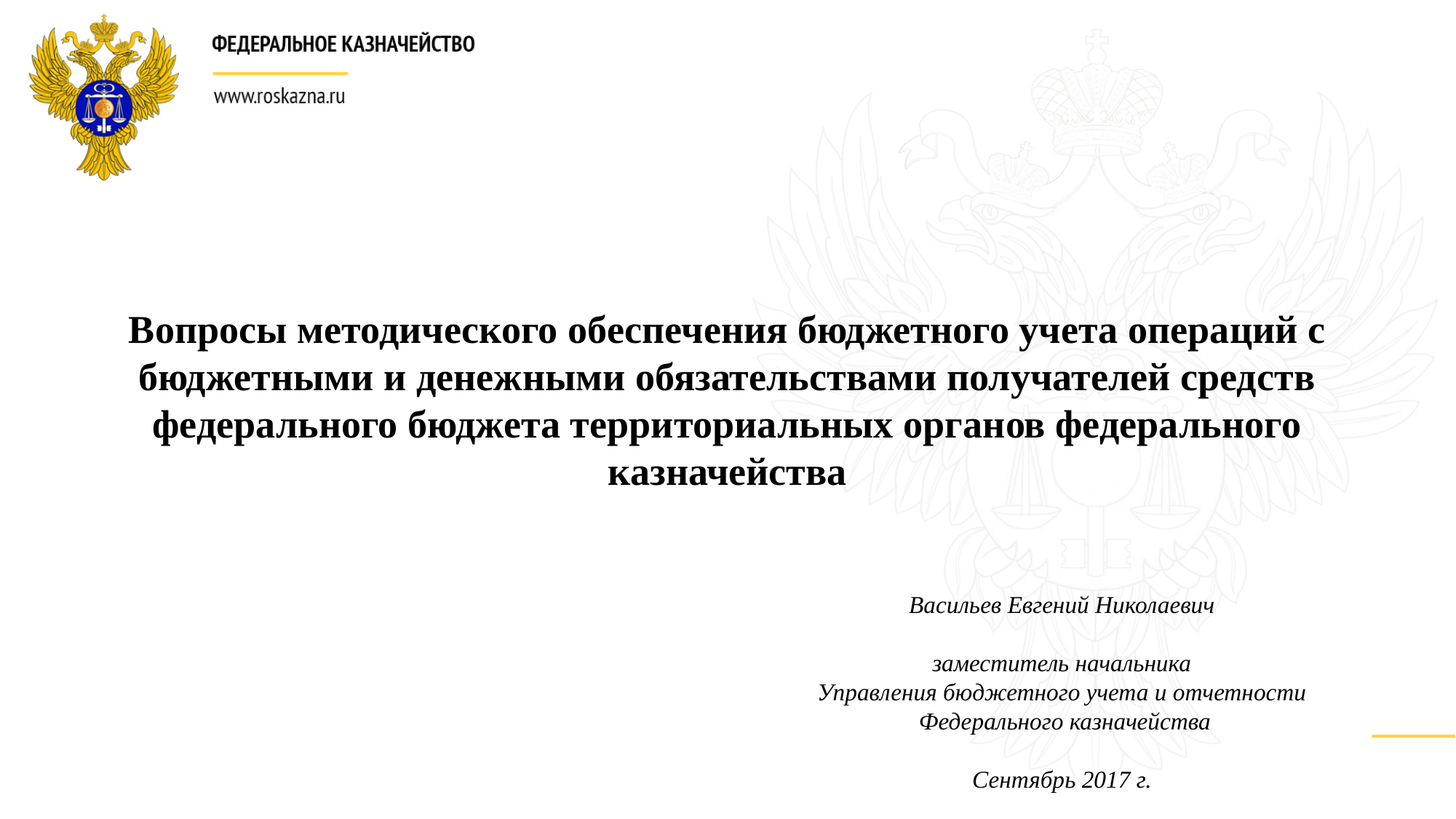

Вопросы методического обеспечения бюджетного учета операций с бюджетными и денежными обязательствами получателей средств федерального бюджета территориальных органов федерального казначейства
Васильев Евгений Николаевич

заместитель начальника
Управления бюджетного учета и отчетности
 Федерального казначейства

Сентябрь 2017 г.